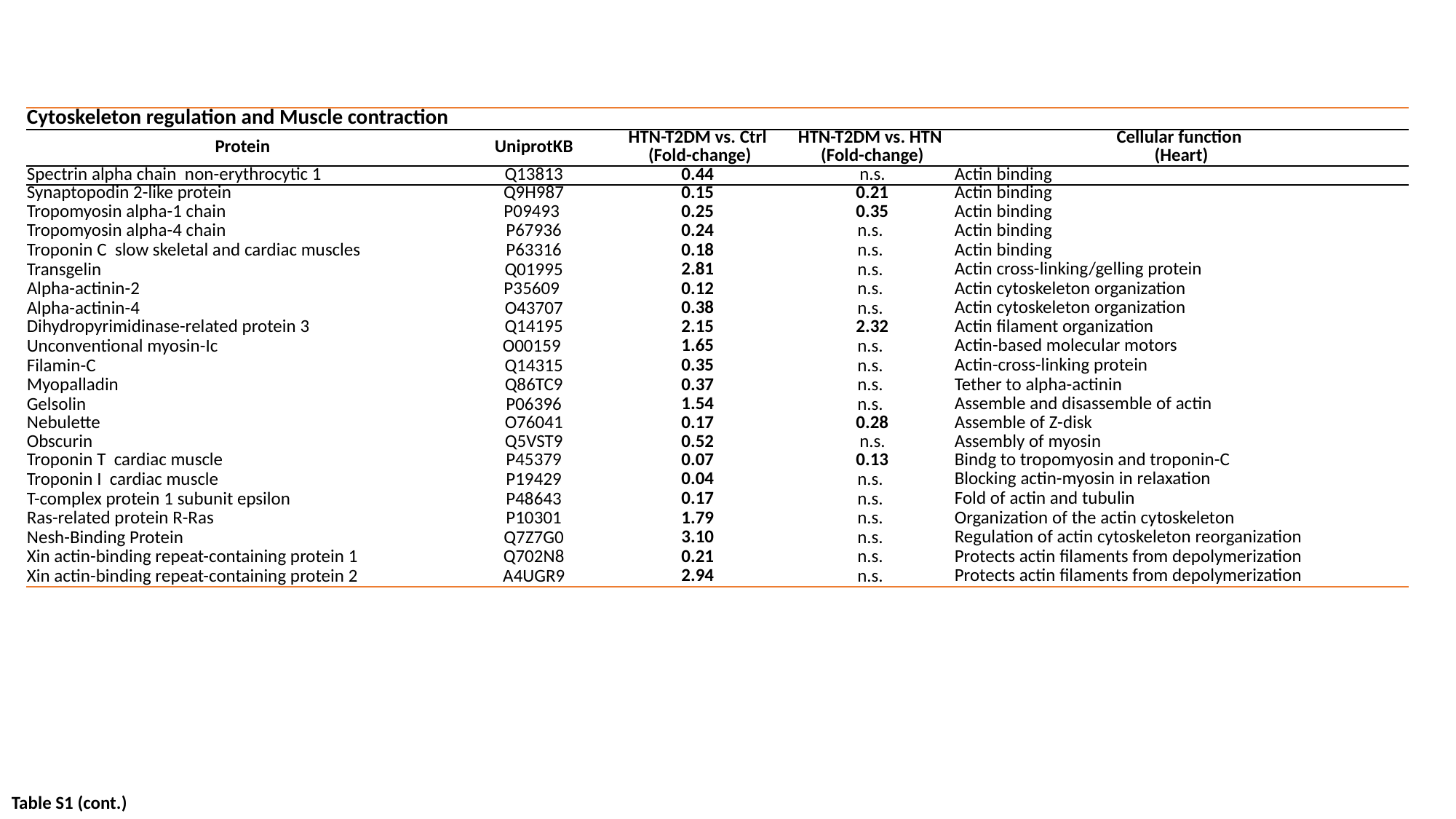

| Cytoskeleton regulation and Muscle contraction |  |  |  |  |
| --- | --- | --- | --- | --- |
| Protein | UniprotKB | HTN-T2DM vs. Ctrl (Fold-change) | HTN-T2DM vs. HTN (Fold-change) | Cellular function (Heart) |
| Spectrin alpha chain non-erythrocytic 1 | Q13813 | 0.44 | n.s. | Actin binding |
| Synaptopodin 2-like protein | Q9H987 | 0.15 | 0.21 | Actin binding |
| Tropomyosin alpha-1 chain | P09493 | 0.25 | 0.35 | Actin binding |
| Tropomyosin alpha-4 chain | P67936 | 0.24 | n.s. | Actin binding |
| Troponin C slow skeletal and cardiac muscles | P63316 | 0.18 | n.s. | Actin binding |
| Transgelin | Q01995 | 2.81 | n.s. | Actin cross-linking/gelling protein |
| Alpha-actinin-2 | P35609 | 0.12 | n.s. | Actin cytoskeleton organization |
| Alpha-actinin-4 | O43707 | 0.38 | n.s. | Actin cytoskeleton organization |
| Dihydropyrimidinase-related protein 3 | Q14195 | 2.15 | 2.32 | Actin filament organization |
| Unconventional myosin-Ic | O00159 | 1.65 | n.s. | Actin-based molecular motors |
| Filamin-C | Q14315 | 0.35 | n.s. | Actin-cross-linking protein |
| Myopalladin | Q86TC9 | 0.37 | n.s. | Tether to alpha-actinin |
| Gelsolin | P06396 | 1.54 | n.s. | Assemble and disassemble of actin |
| Nebulette | O76041 | 0.17 | 0.28 | Assemble of Z-disk |
| Obscurin | Q5VST9 | 0.52 | n.s. | Assembly of myosin |
| Troponin T cardiac muscle | P45379 | 0.07 | 0.13 | Bindg to tropomyosin and troponin-C |
| Troponin I cardiac muscle | P19429 | 0.04 | n.s. | Blocking actin-myosin in relaxation |
| T-complex protein 1 subunit epsilon | P48643 | 0.17 | n.s. | Fold of actin and tubulin |
| Ras-related protein R-Ras | P10301 | 1.79 | n.s. | Organization of the actin cytoskeleton |
| Nesh-Binding Protein | Q7Z7G0 | 3.10 | n.s. | Regulation of actin cytoskeleton reorganization |
| Xin actin-binding repeat-containing protein 1 | Q702N8 | 0.21 | n.s. | Protects actin filaments from depolymerization |
| Xin actin-binding repeat-containing protein 2 | A4UGR9 | 2.94 | n.s. | Protects actin filaments from depolymerization |
Table S1 (cont.)